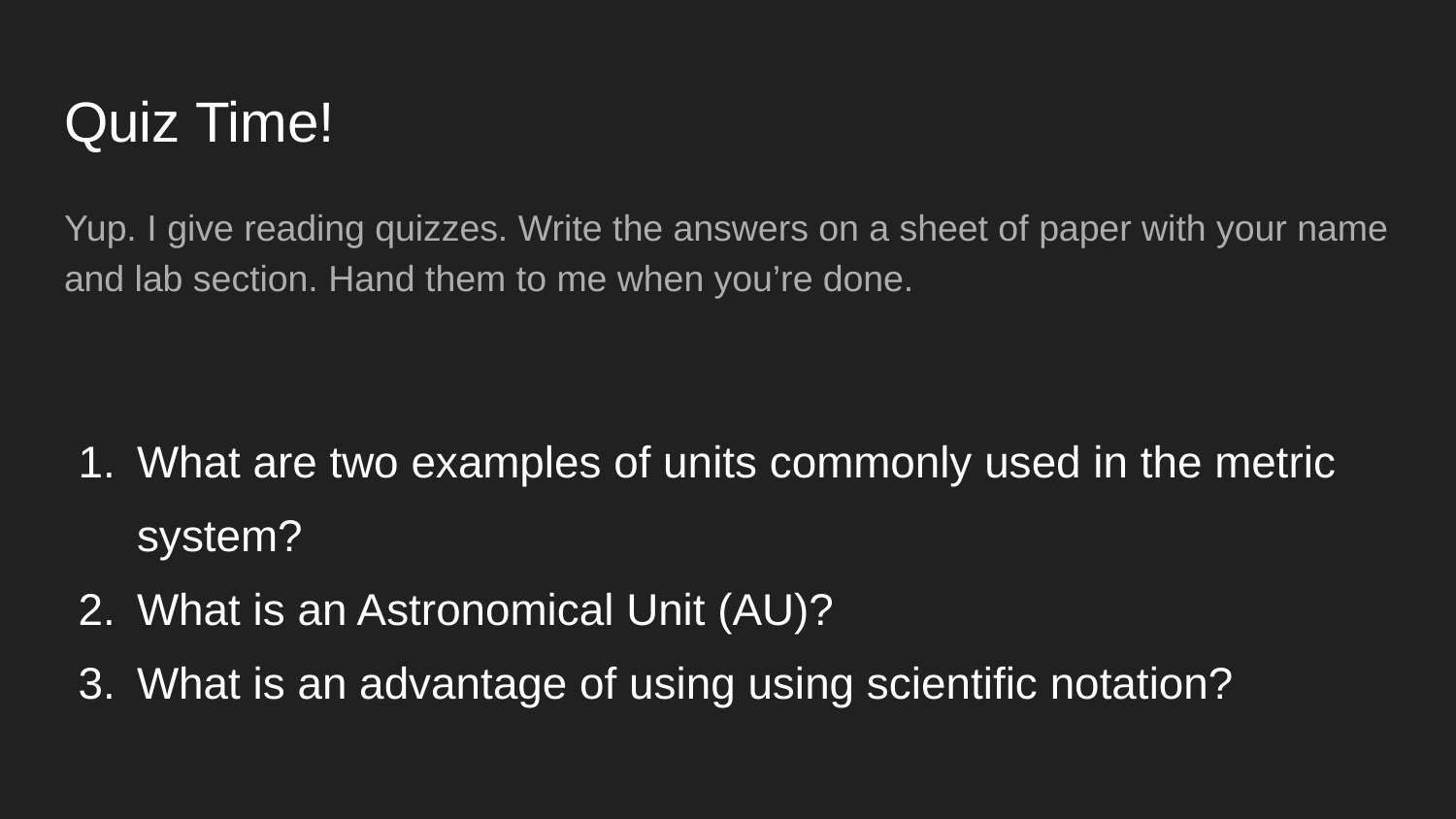

# Quiz Time!
Yup. I give reading quizzes. Write the answers on a sheet of paper with your name and lab section. Hand them to me when you’re done.

What are two examples of units commonly used in the metric system?
What is an Astronomical Unit (AU)?
What is an advantage of using using scientific notation?